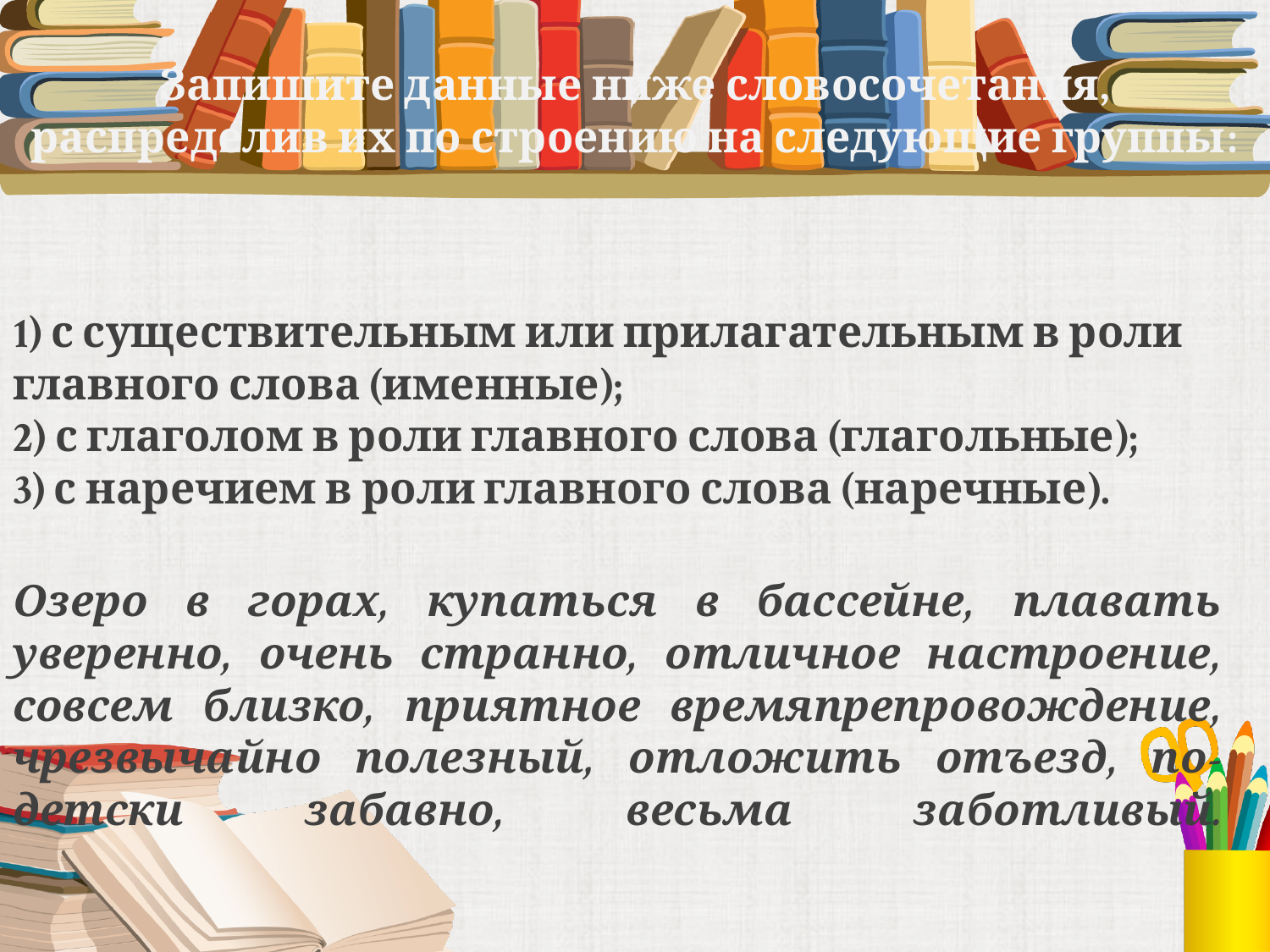

# Запишите данные ниже словосочетания, распределив их по строению на следующие группы:
1) с существительным или прилагательным в роли главного слова (именные);
2) с глаголом в роли главного слова (глагольные);
3) с наречием в роли главного слова (наречные).
Озеро в горах, купаться в бассейне, плавать уверенно, очень странно, отличное настроение, совсем близко, приятное времяпрепровождение, чрезвычайно полезный, отложить отъезд, по-детски забавно, весьма заботливый.